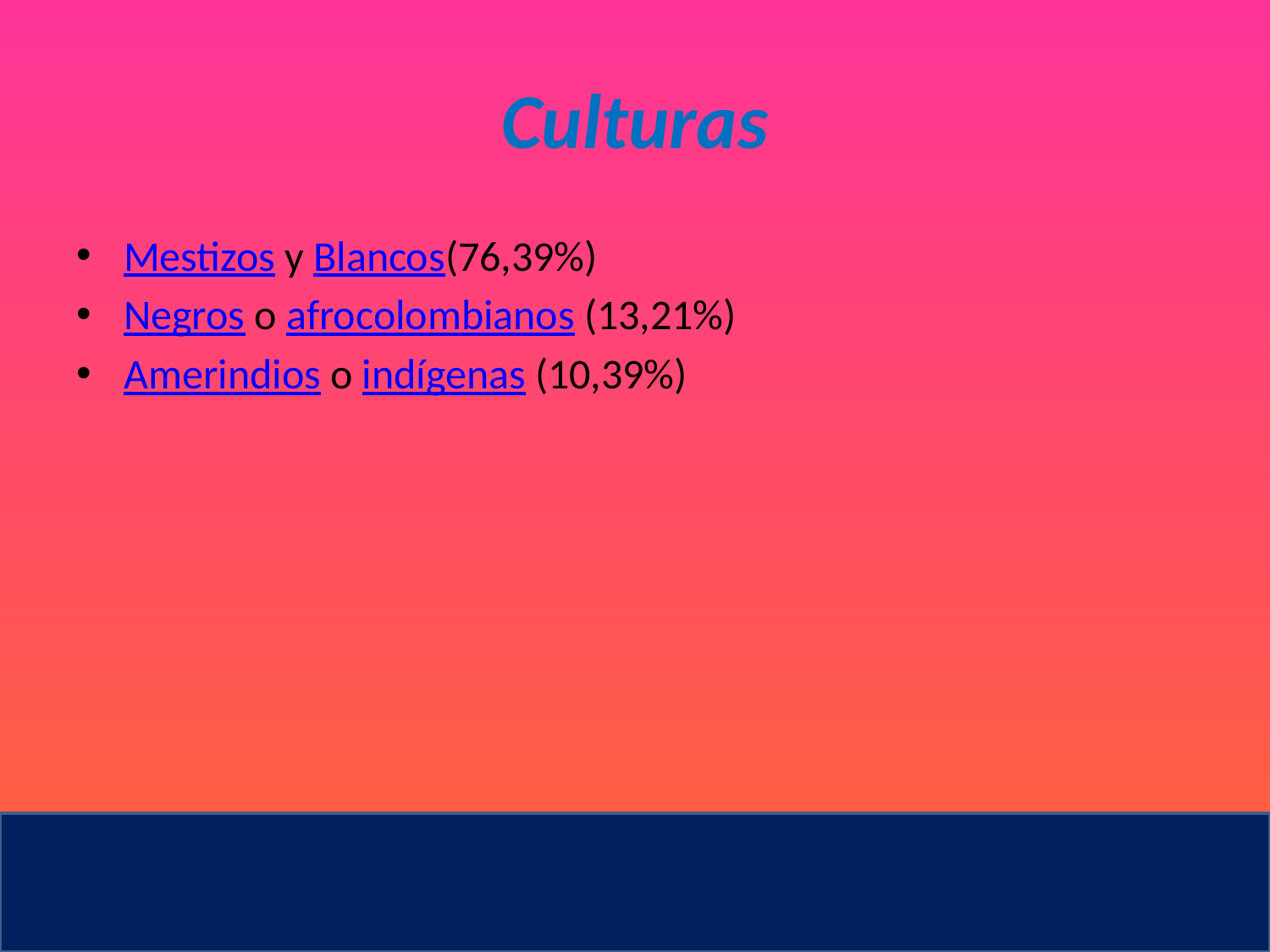

# Culturas
Mestizos y Blancos(76,39%)
Negros o afrocolombianos (13,21%)
Amerindios o indígenas (10,39%)